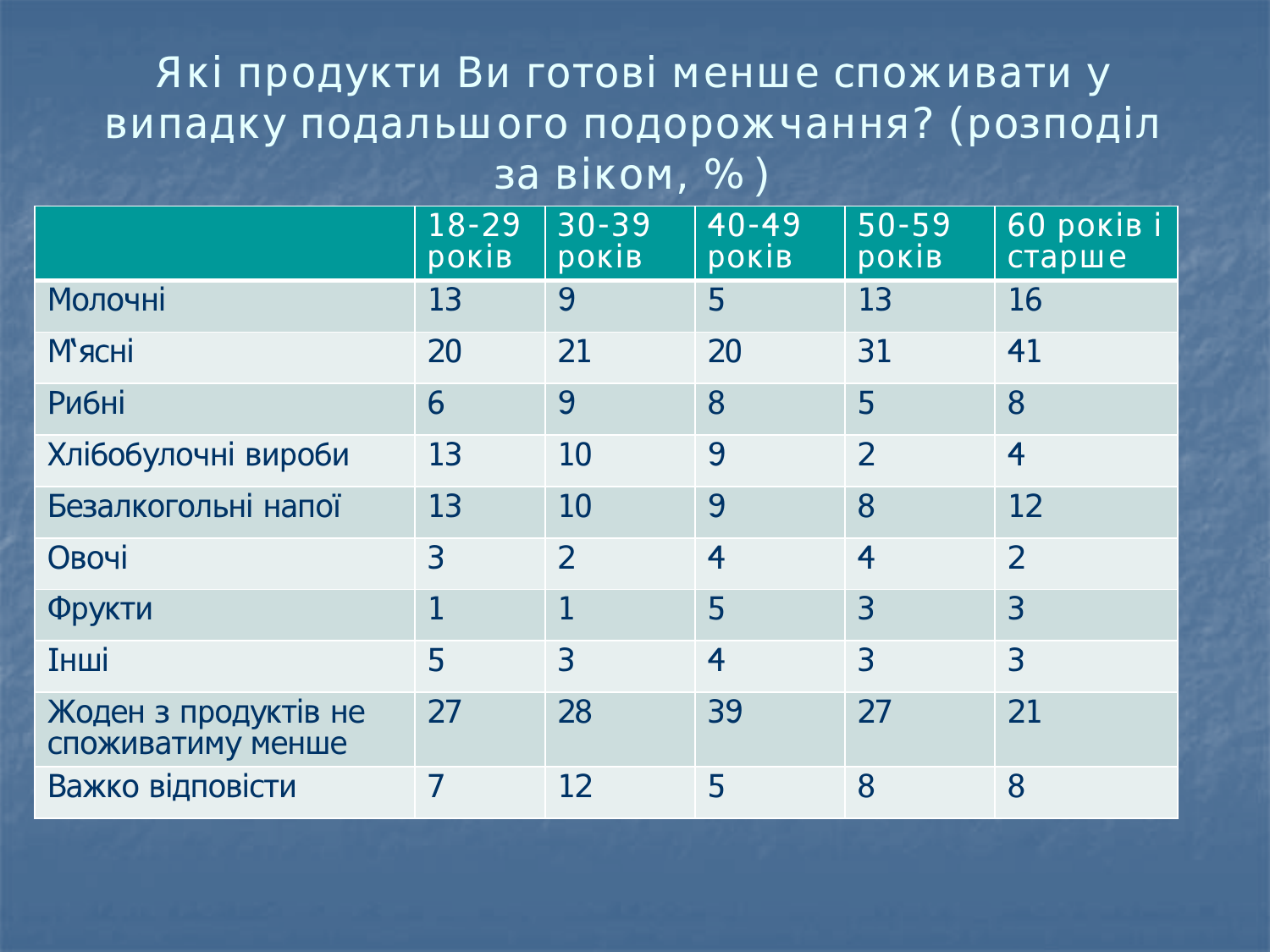

# Які продукти Ви готові менше споживати у випадку подальшого подорожчання? (розподіл за віком, %)
|  | 18-29 років | 30-39 років | 40-49 років | 50-59 років | 60 років і старше |
| --- | --- | --- | --- | --- | --- |
| Молочні | 13 | 9 | 5 | 13 | 16 |
| М‘ясні | 20 | 21 | 20 | 31 | 41 |
| Рибні | 6 | 9 | 8 | 5 | 8 |
| Хлібобулочні вироби | 13 | 10 | 9 | 2 | 4 |
| Безалкогольні напої | 13 | 10 | 9 | 8 | 12 |
| Овочі | 3 | 2 | 4 | 4 | 2 |
| Фрукти | 1 | 1 | 5 | 3 | 3 |
| Інші | 5 | 3 | 4 | 3 | 3 |
| Жоден з продуктів не споживатиму менше | 27 | 28 | 39 | 27 | 21 |
| Важко відповісти | 7 | 12 | 5 | 8 | 8 |